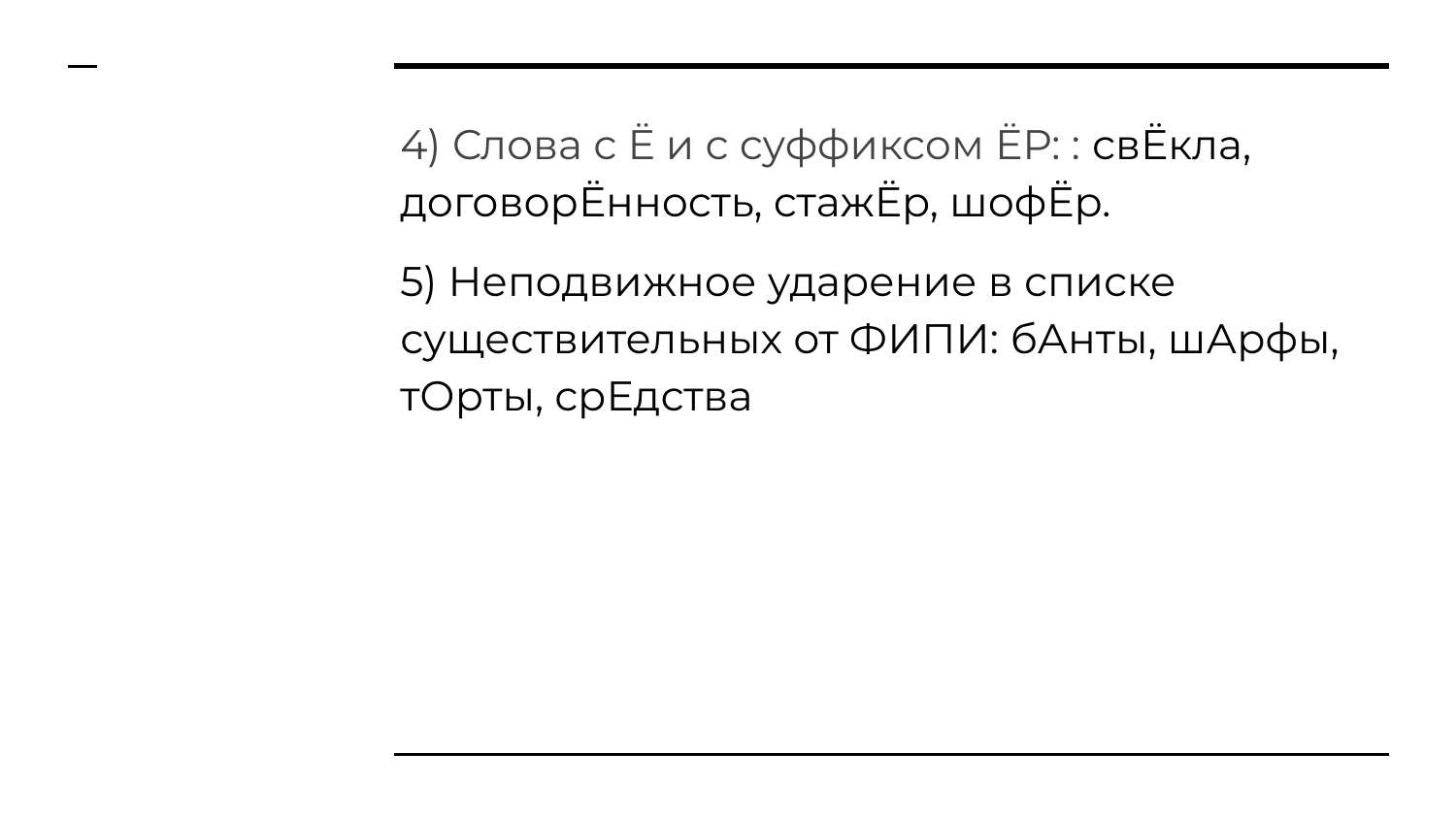

4) Слова с Ё и с суффиксом ЁР: : свЁкла, договорЁнность, стажЁр, шофЁр.
5) Неподвижное ударение в списке существительных от ФИПИ: бАнты, шАрфы, тОрты, срЕдства